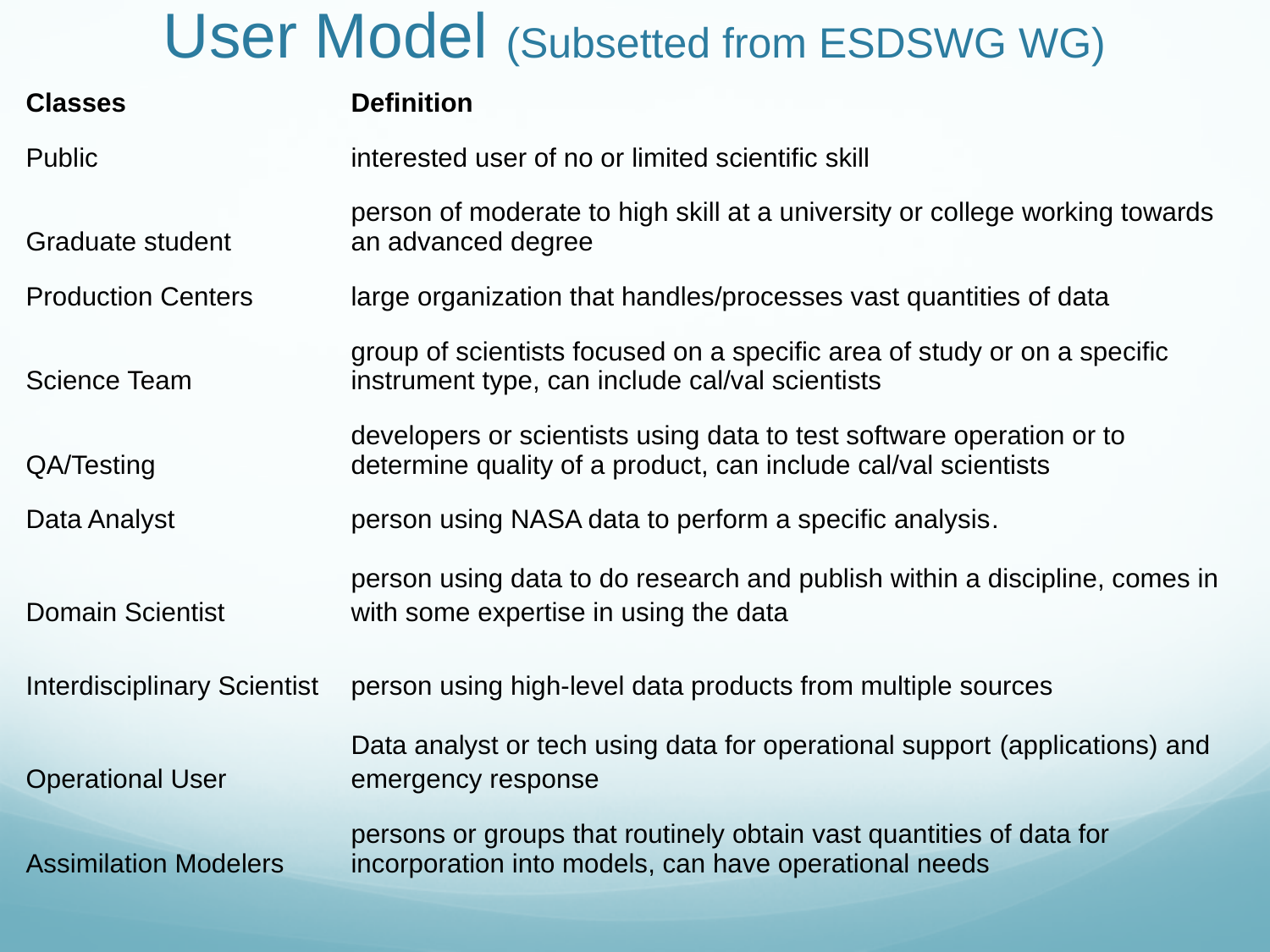

# User Model (Subsetted from ESDSWG WG)
| Classes | Definition |
| --- | --- |
| Public | interested user of no or limited scientific skill |
| Graduate student | person of moderate to high skill at a university or college working towards an advanced degree |
| Production Centers | large organization that handles/processes vast quantities of data |
| Science Team | group of scientists focused on a specific area of study or on a specific instrument type, can include cal/val scientists |
| QA/Testing | developers or scientists using data to test software operation or to determine quality of a product, can include cal/val scientists |
| Data Analyst | person using NASA data to perform a specific analysis. |
| Domain Scientist | person using data to do research and publish within a discipline, comes in with some expertise in using the data |
| Interdisciplinary Scientist | person using high-level data products from multiple sources |
| Operational User | Data analyst or tech using data for operational support (applications) and emergency response |
| Assimilation Modelers | persons or groups that routinely obtain vast quantities of data for incorporation into models, can have operational needs |